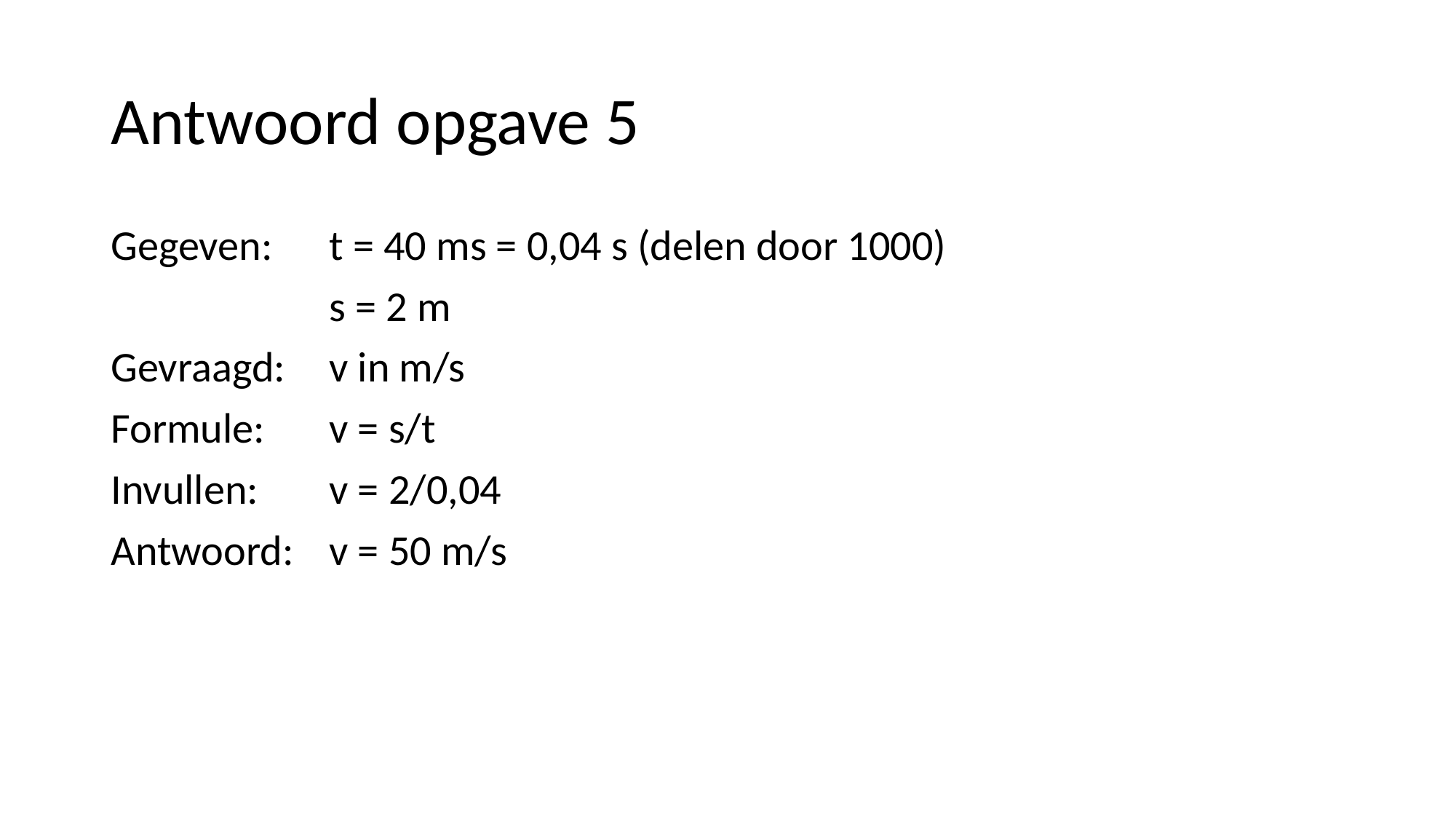

# Antwoord opgave 5
Gegeven:	t = 40 ms = 0,04 s (delen door 1000)
		s = 2 m
Gevraagd: 	v in m/s
Formule: 	v = s/t
Invullen:	v = 2/0,04
Antwoord:	v = 50 m/s